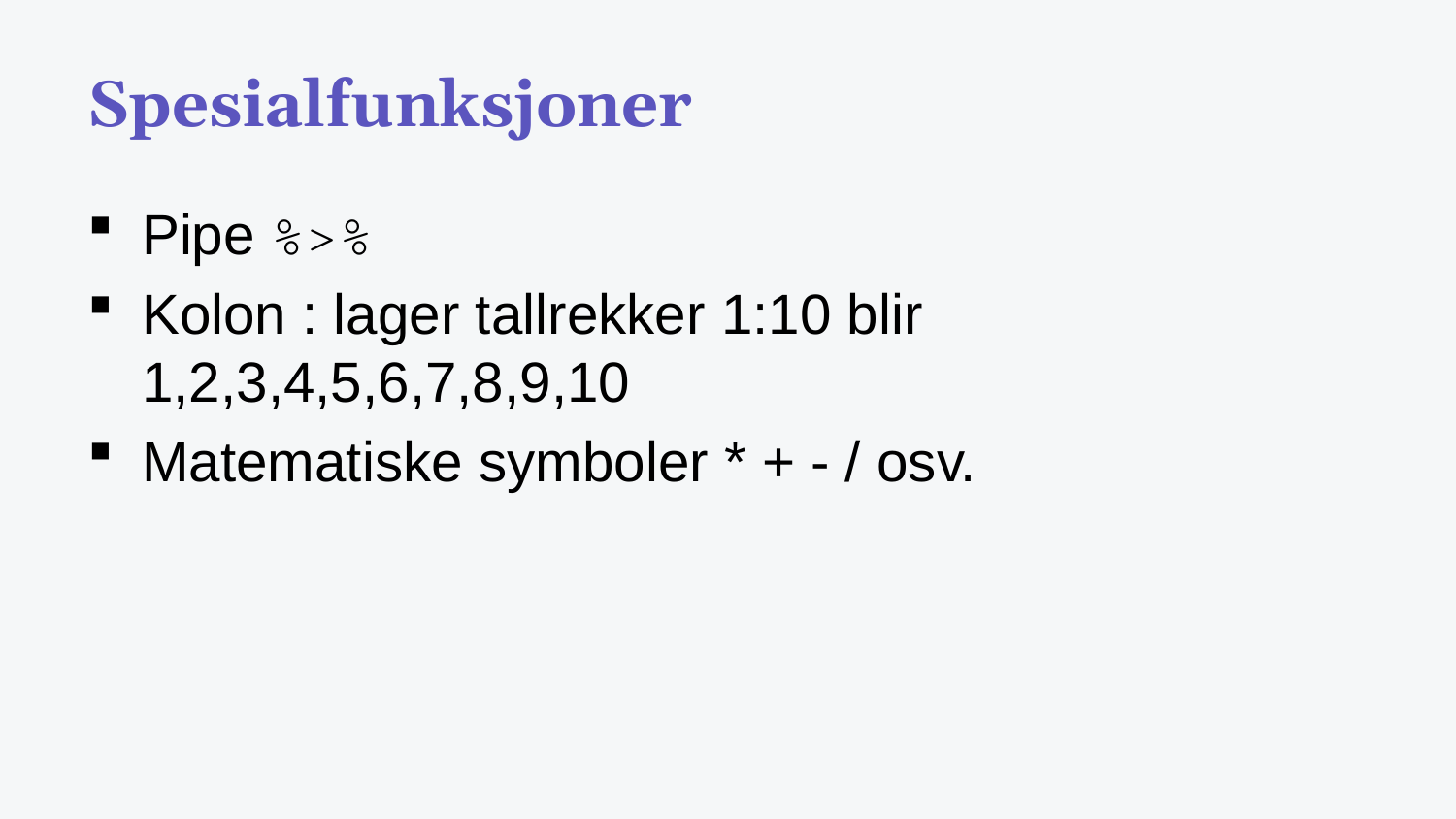

# Spesialfunksjoner
Pipe %>%
Kolon : lager tallrekker 1:10 blir 1,2,3,4,5,6,7,8,9,10
Matematiske symboler * + - / osv.